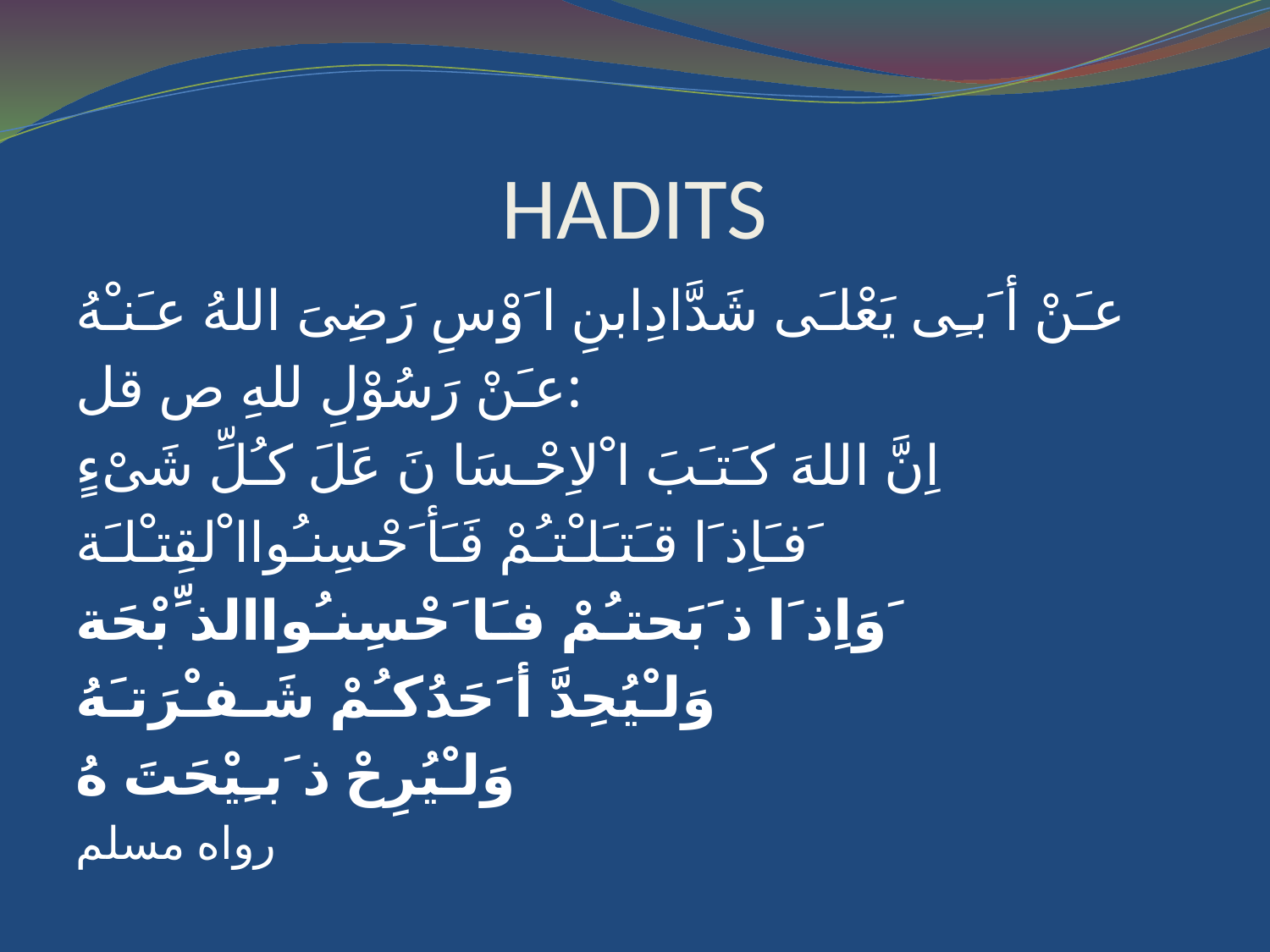

# HADITS
عـَنْ أ َبـِى يَعْلـَى شَدَّادِابنِ ا َوْسِ رَضِىَ اللهُ عـَنـْهُ
عـَنْ رَسُوْلِ للهِ ص قل:
اِنَّ اللهَ كـَتـَبَ ا ْلاِحْـسَا نَ عَلَ كـُلِّ شَىْءٍ
فـَاِذ َا قـَتـَلـْتـُمْ فَـَأ َحْسِنـُواا ْلقِتـْلـَة َ
وَاِذ َا ذ َبَحتـُمْ فـَا َحْسِنـُواالذ ِّبْحَة َ
وَلـْيُحِدَّ أ َحَدُكـُمْ شَـفـْرَتـَهُ
وَلـْيُرِحْ ذ َبـِيْحَتَ هُ
رواه مسلم